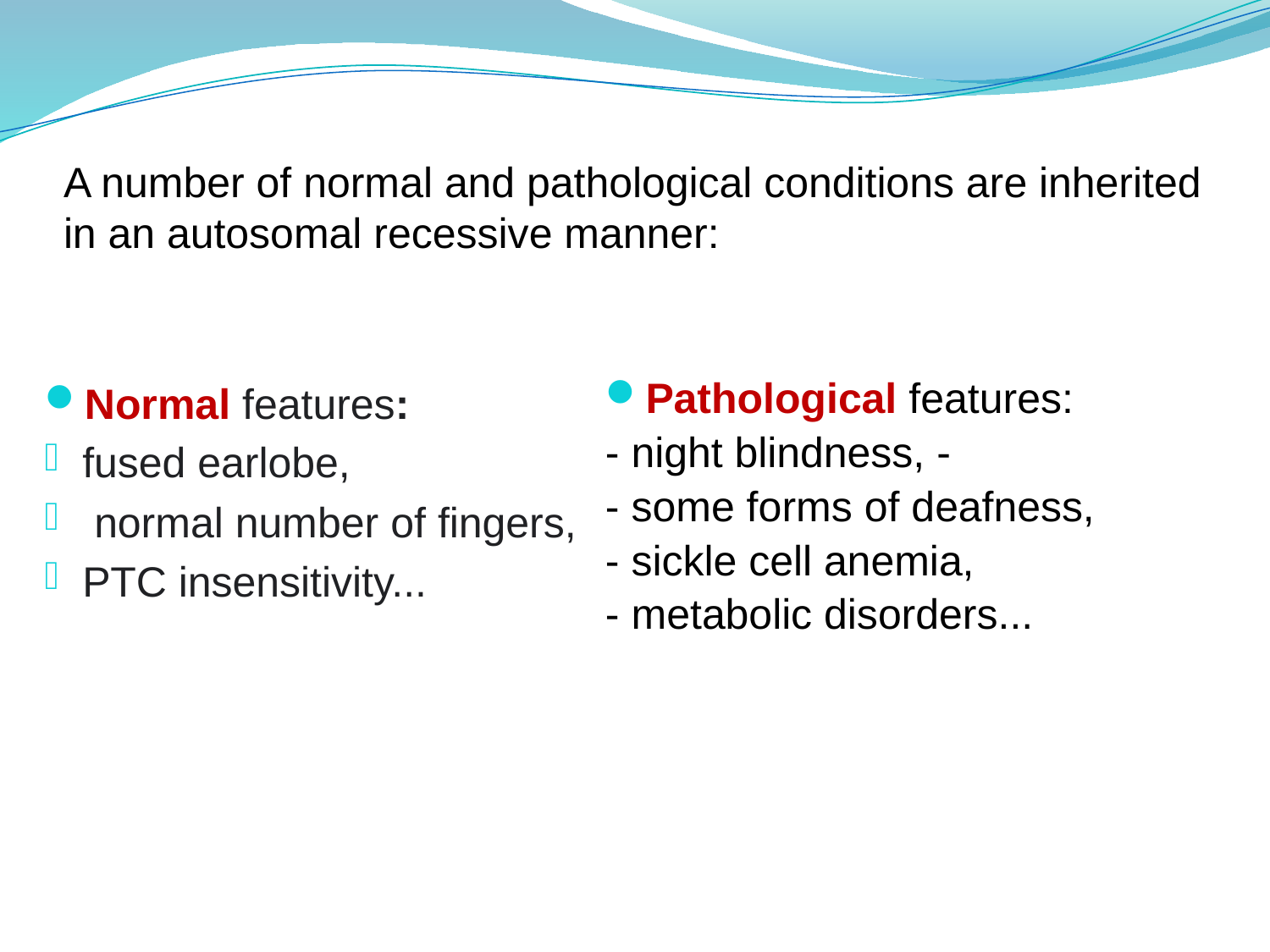

# A number of normal and pathological conditions are inherited in an autosomal recessive manner:
Normal features:
fused earlobe,
 normal number of fingers,
PTC insensitivity...
Pathological features:
- night blindness, -
- some forms of deafness,
- sickle cell anemia,
- metabolic disorders...